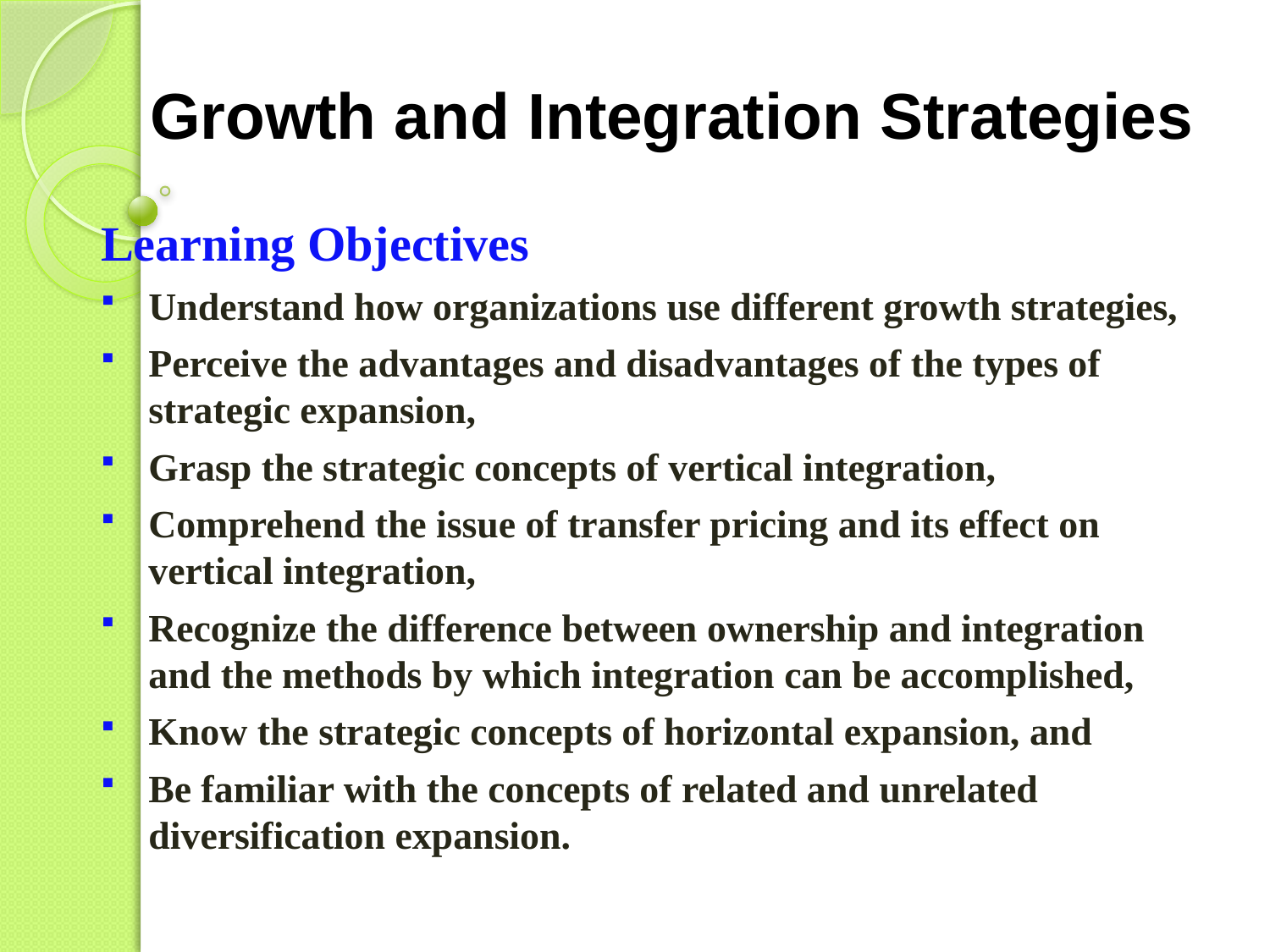

# Growth and Integration Strategies
Learning Objectives
Understand how organizations use different growth strategies,
Perceive the advantages and disadvantages of the types of strategic expansion,
Grasp the strategic concepts of vertical integration,
Comprehend the issue of transfer pricing and its effect on vertical integration,
Recognize the difference between ownership and integration and the methods by which integration can be accomplished,
Know the strategic concepts of horizontal expansion, and
Be familiar with the concepts of related and unrelated diversification expansion.